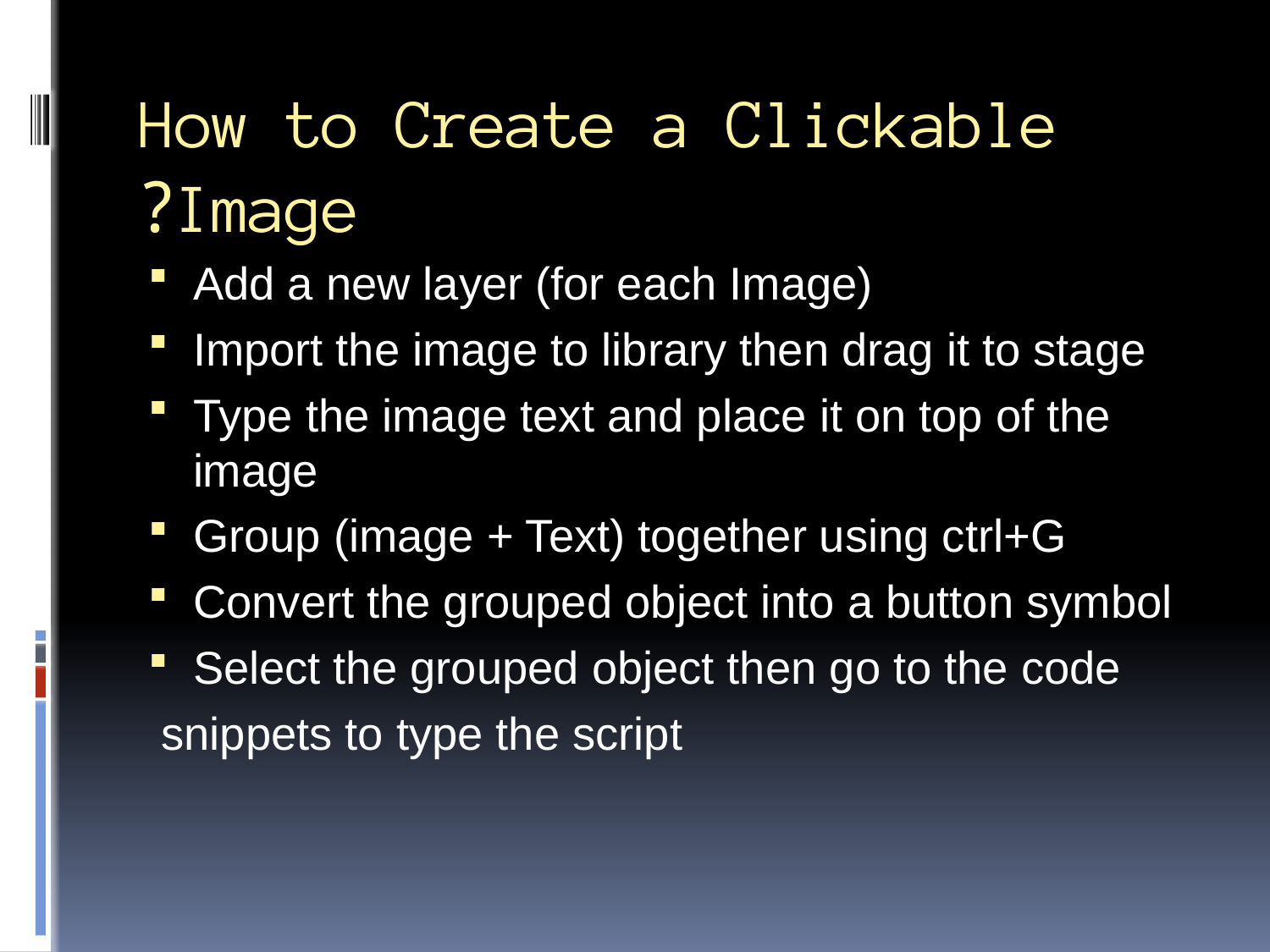

# How to Create a Clickable Image?
Add a new layer (for each Image)
Import the image to library then drag it to stage
Type the image text and place it on top of the image
Group (image + Text) together using ctrl+G
Convert the grouped object into a button symbol
Select the grouped object then go to the code
 snippets to type the script